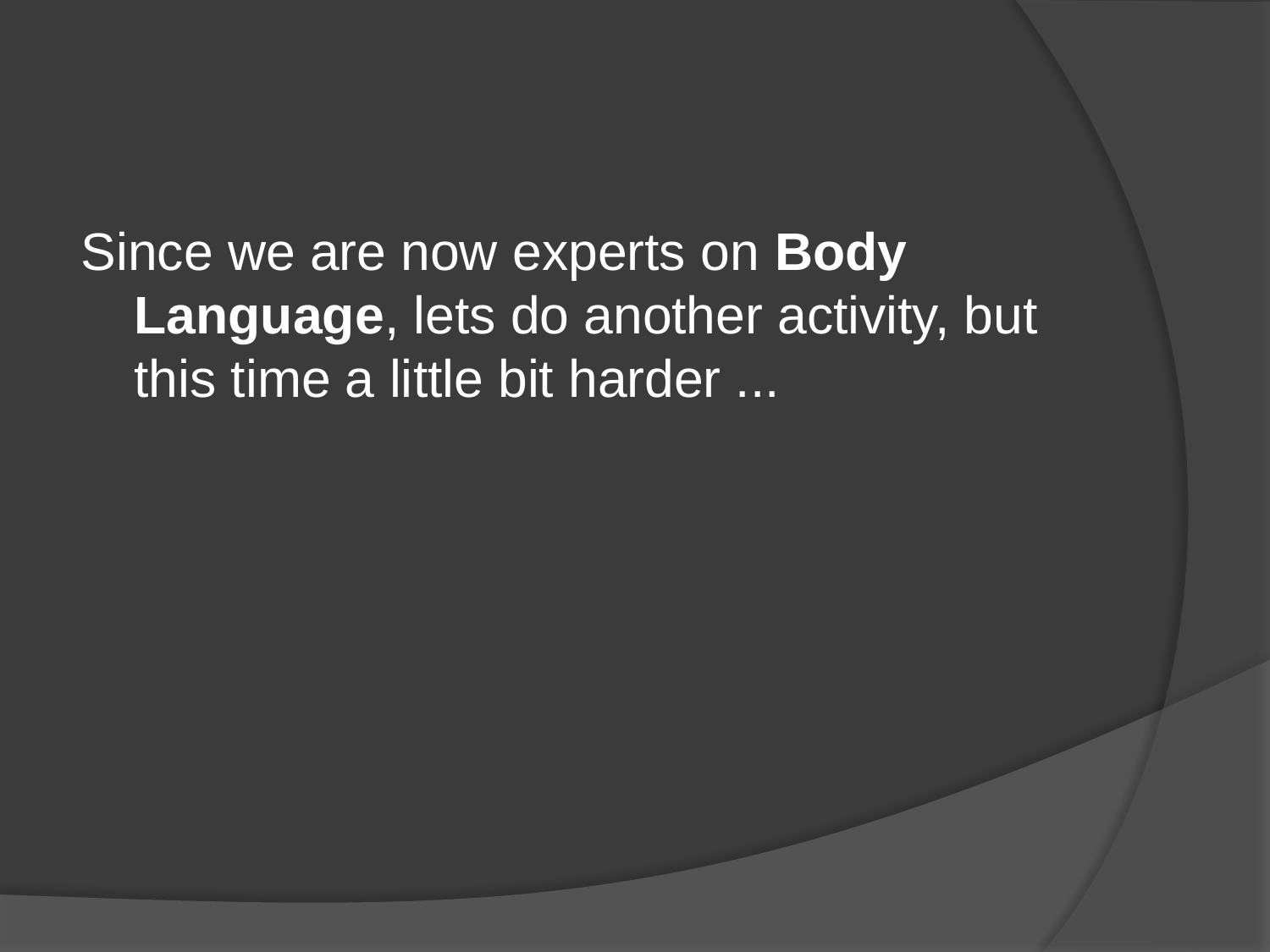

Since we are now experts on Body Language, lets do another activity, but this time a little bit harder ...